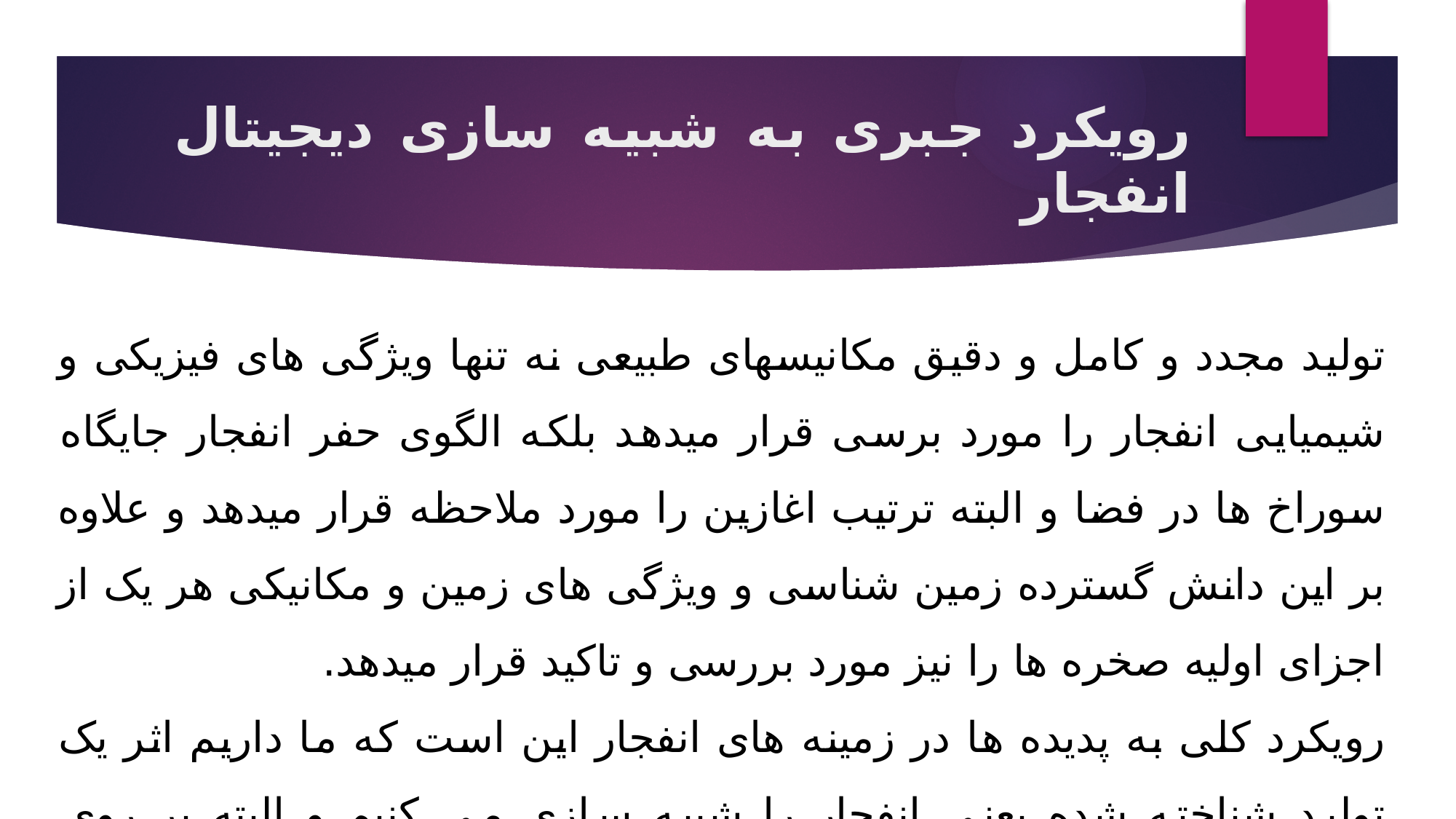

# رویکرد جبری به شبیه سازی دیجیتال انفجار
تولید مجدد و کامل و دقیق مکانیسهای طبیعی نه تنها ویژگی های فیزیکی و شیمیایی انفجار را مورد برسی قرار میدهد بلکه الگوی حفر انفجار جایگاه سوراخ ها در فضا و البته ترتیب اغازین را مورد ملاحظه قرار میدهد و علاوه بر این دانش گسترده زمین شناسی و ویژگی های زمین و مکانیکی هر یک از اجزای اولیه صخره ها را نیز مورد بررسی و تاکید قرار میدهد.
رویکرد کلی به پدیده ها در زمینه های انفجار این است که ما داریم اثر یک تولید شناخته شده یعنی انفجار را شبیه سازی می کنیم.و البته بر روی محیطی که تاحدودی و به طور ناقص شناخته شده است یعنی صخره.